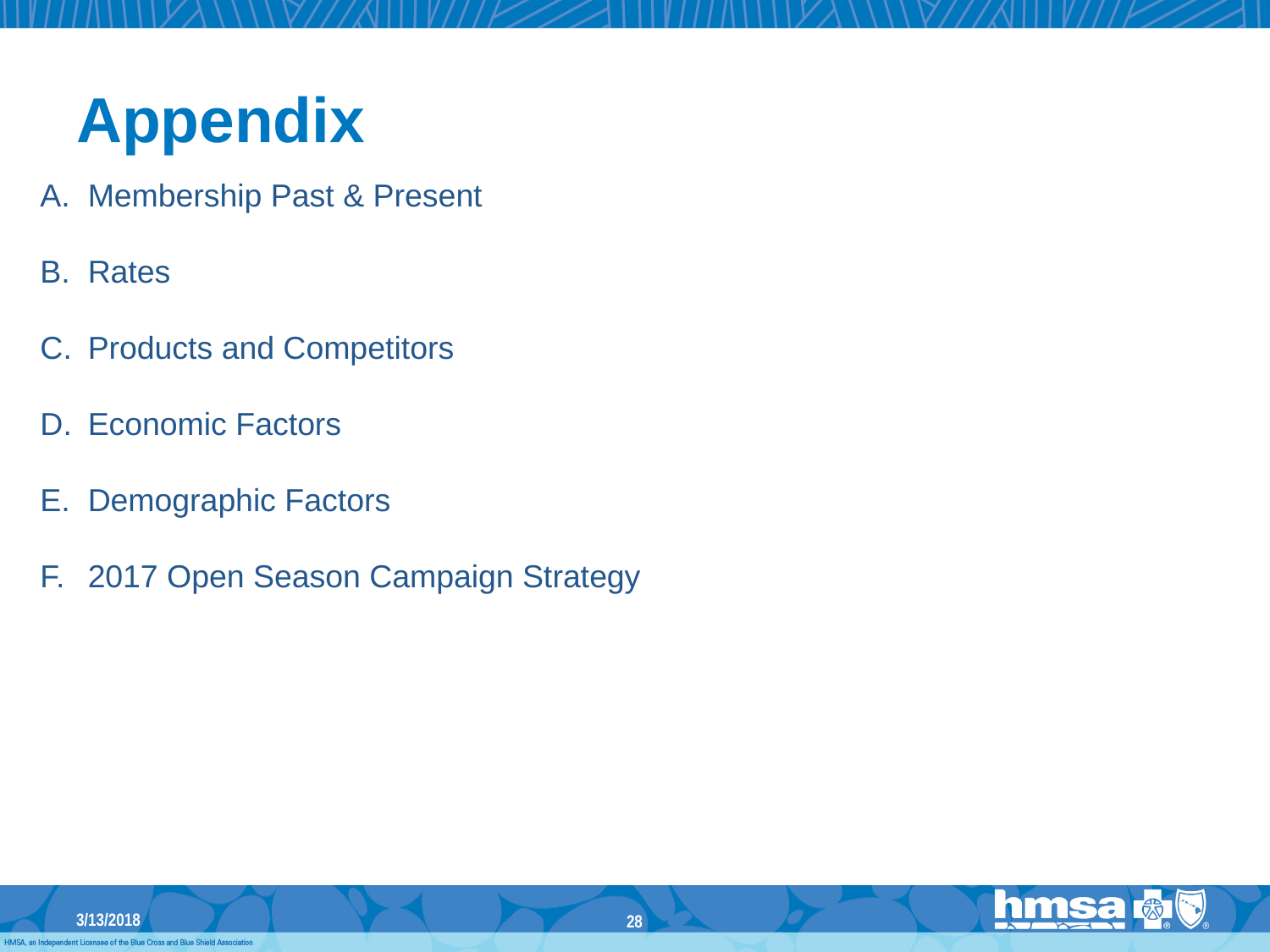

# Appendix
Membership Past & Present

Rates

Products and Competitors

Economic Factors

Demographic Factors

2017 Open Season Campaign Strategy

3/13/2018
28